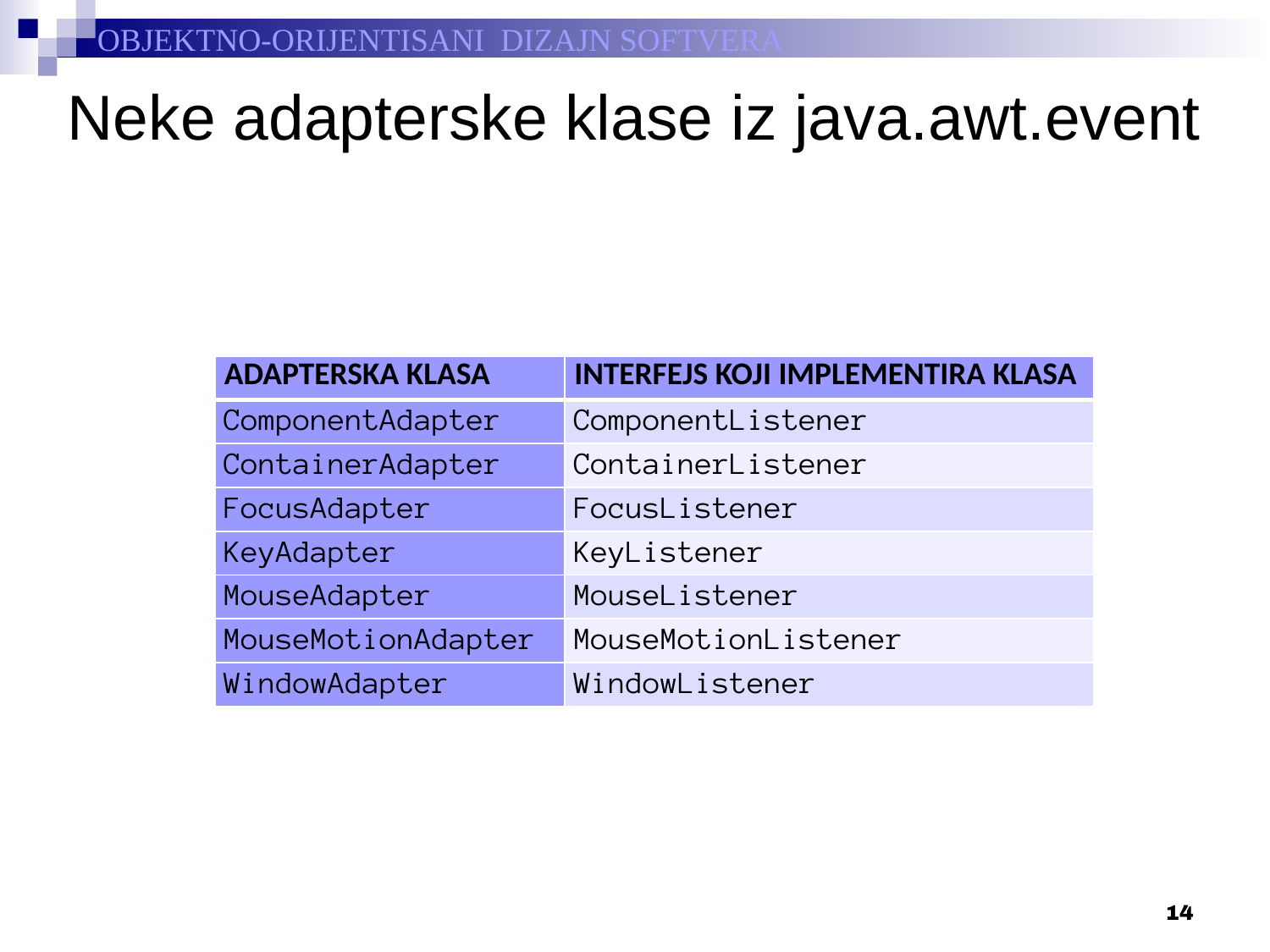

# Neke adapterske klase iz java.awt.event
| ADAPTERSKA KLASA | INTERFEJS KOJI IMPLEMENTIRA KLASA |
| --- | --- |
| ComponentAdapter | ComponentListener |
| ContainerAdapter | ContainerListener |
| FocusAdapter | FocusListener |
| KeyAdapter | KeyListener |
| MouseAdapter | MouseListener |
| MouseMotionAdapter | MouseMotionListener |
| WindowAdapter | WindowListener |
14